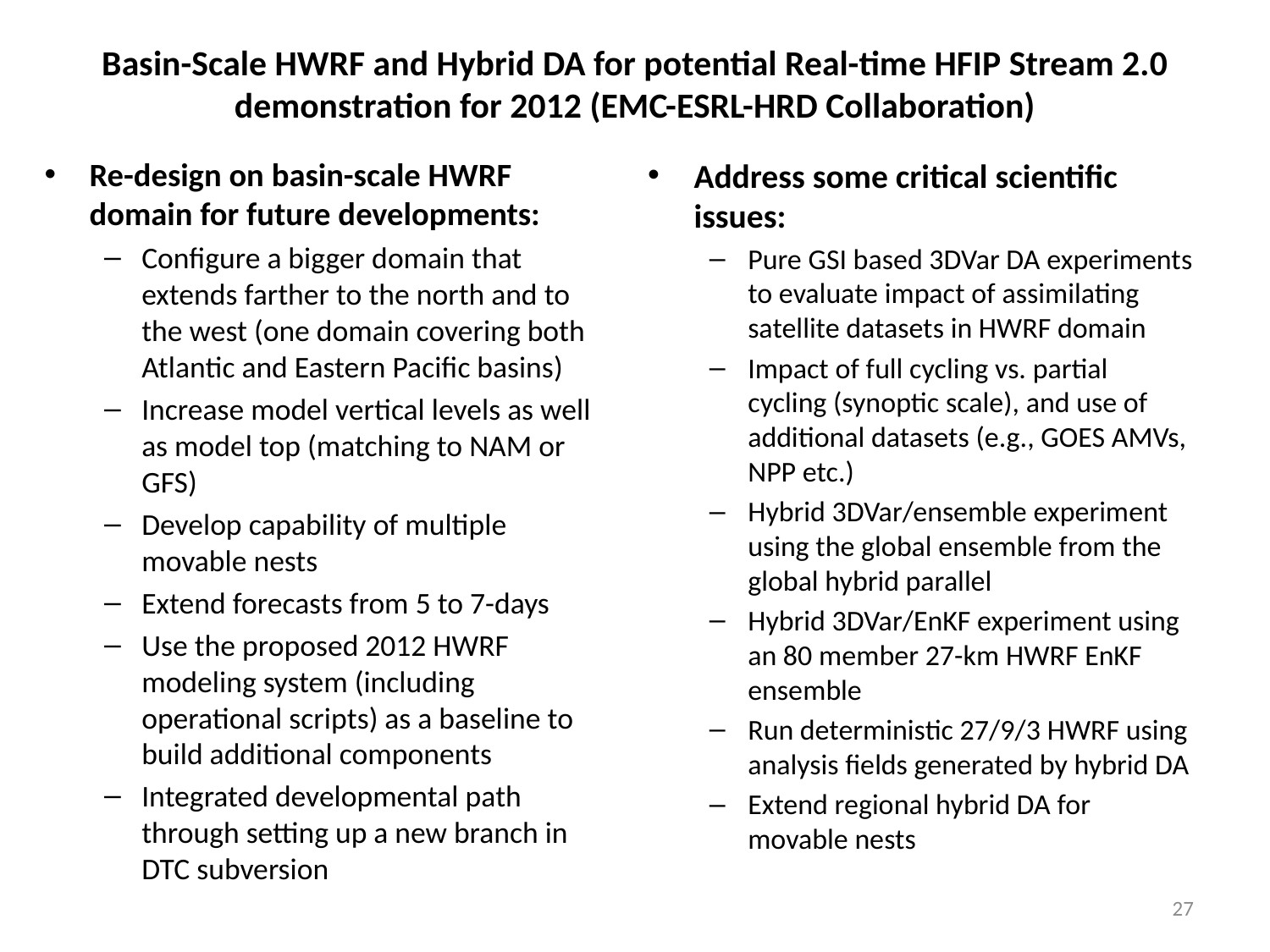

# Basin-Scale HWRF and Hybrid DA for potential Real-time HFIP Stream 2.0 demonstration for 2012 (EMC-ESRL-HRD Collaboration)
Re-design on basin-scale HWRF domain for future developments:
Configure a bigger domain that extends farther to the north and to the west (one domain covering both Atlantic and Eastern Pacific basins)
Increase model vertical levels as well as model top (matching to NAM or GFS)
Develop capability of multiple movable nests
Extend forecasts from 5 to 7-days
Use the proposed 2012 HWRF modeling system (including operational scripts) as a baseline to build additional components
Integrated developmental path through setting up a new branch in DTC subversion

Address some critical scientific issues:
Pure GSI based 3DVar DA experiments to evaluate impact of assimilating satellite datasets in HWRF domain
Impact of full cycling vs. partial cycling (synoptic scale), and use of additional datasets (e.g., GOES AMVs, NPP etc.)
Hybrid 3DVar/ensemble experiment using the global ensemble from the global hybrid parallel
Hybrid 3DVar/EnKF experiment using an 80 member 27-km HWRF EnKF ensemble
Run deterministic 27/9/3 HWRF using analysis fields generated by hybrid DA
Extend regional hybrid DA for movable nests

27